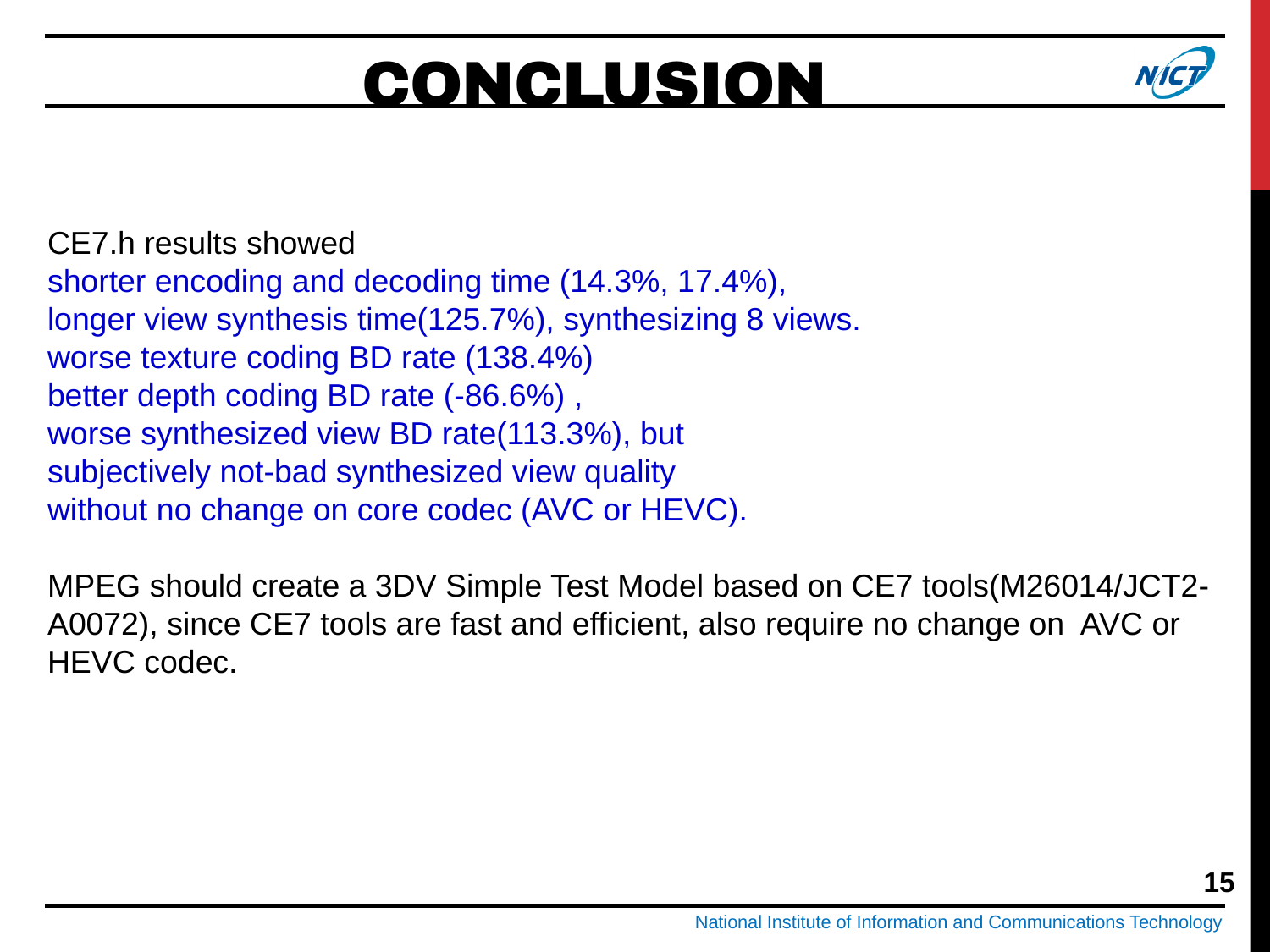

Conclusion
CE7.h results showed
shorter encoding and decoding time (14.3%, 17.4%),
longer view synthesis time(125.7%), synthesizing 8 views.
worse texture coding BD rate (138.4%)
better depth coding BD rate (-86.6%) ,
worse synthesized view BD rate(113.3%), but
subjectively not-bad synthesized view quality
without no change on core codec (AVC or HEVC).

MPEG should create a 3DV Simple Test Model based on CE7 tools(M26014/JCT2-A0072), since CE7 tools are fast and efficient, also require no change on  AVC or HEVC codec.
15